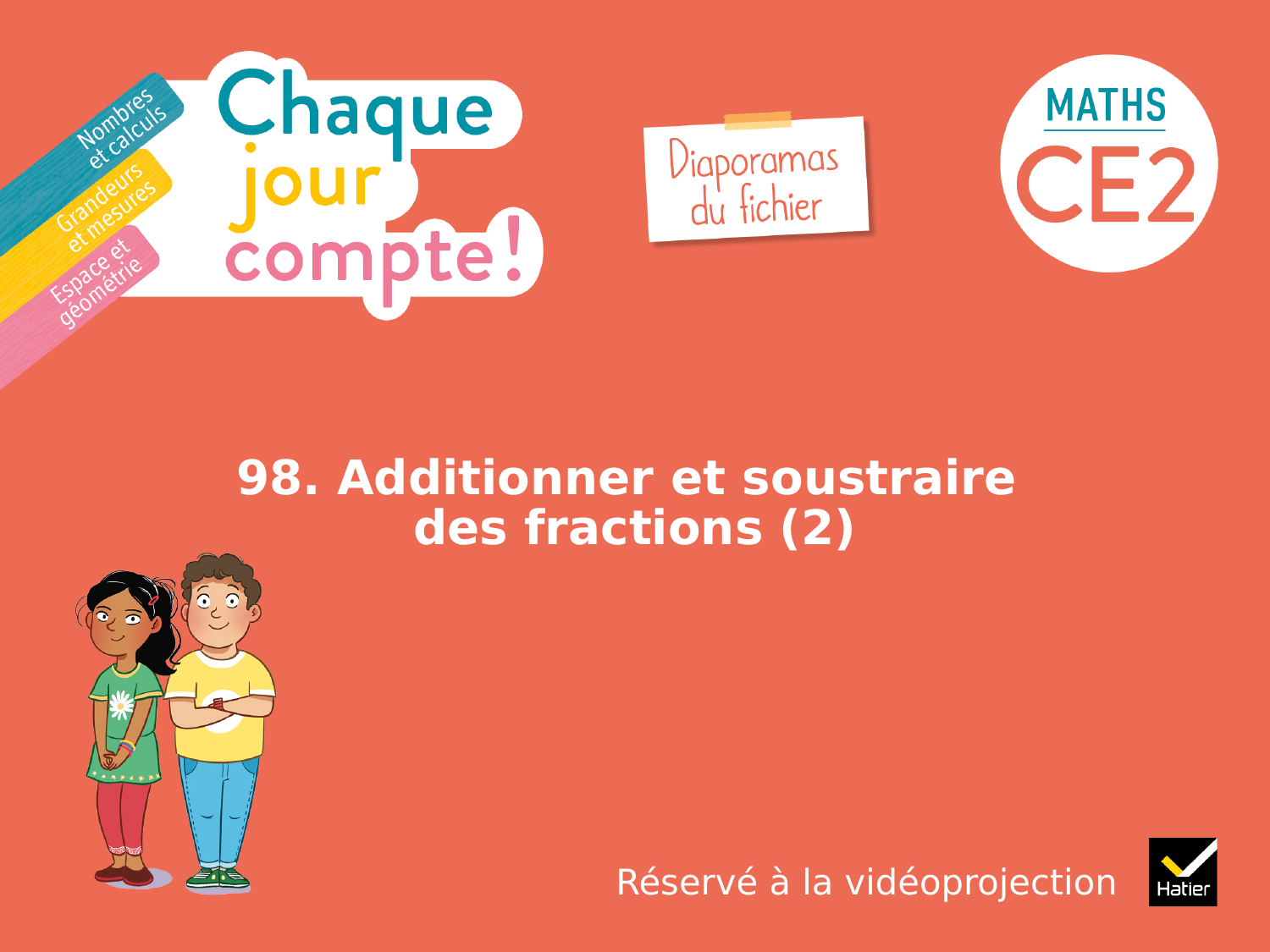

# 98. Additionner et soustraire des fractions (2)